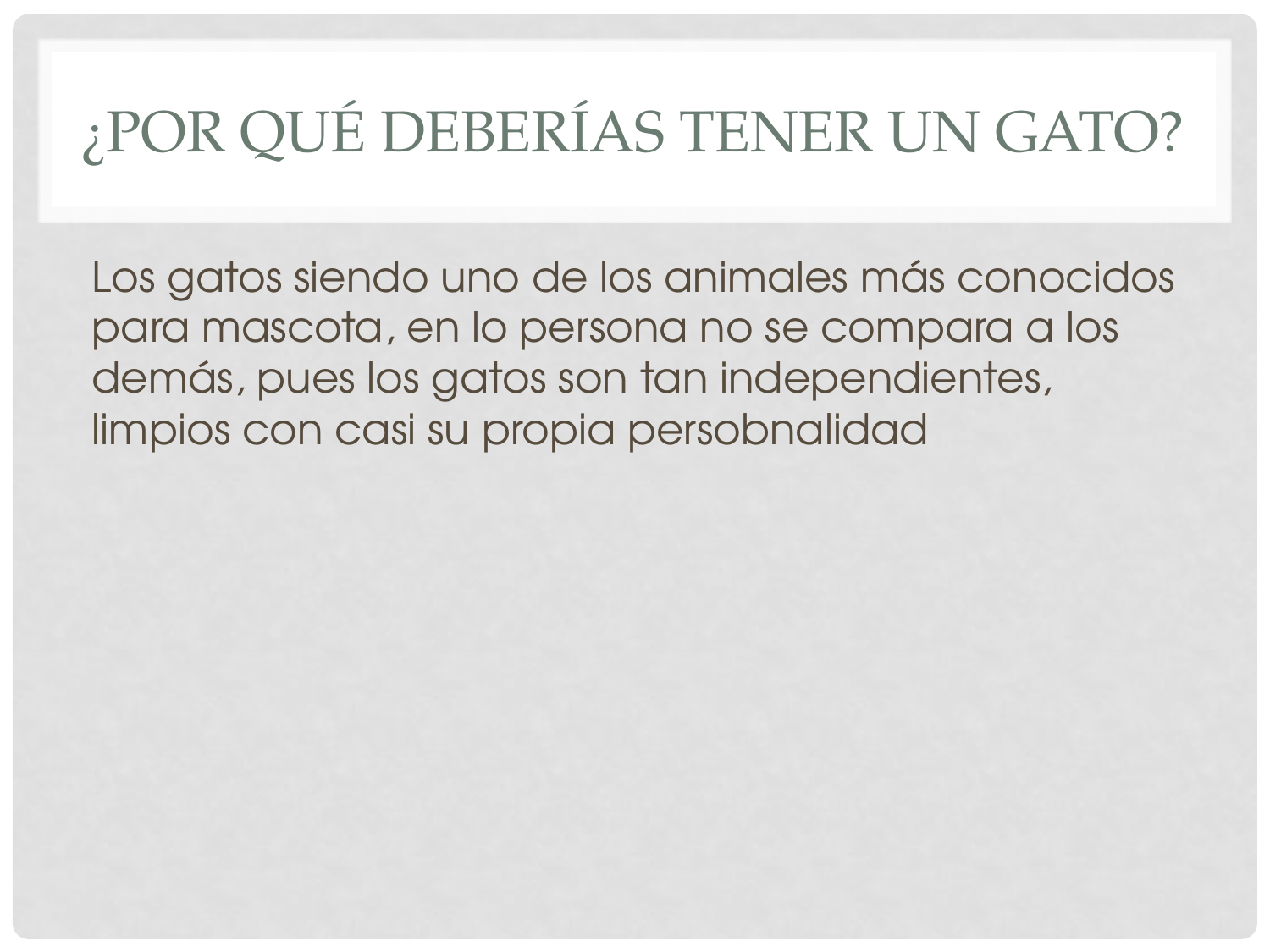

# ¿por qué deberías tener un gato?
Los gatos siendo uno de los animales más conocidos para mascota, en lo persona no se compara a los demás, pues los gatos son tan independientes, limpios con casi su propia persobnalidad